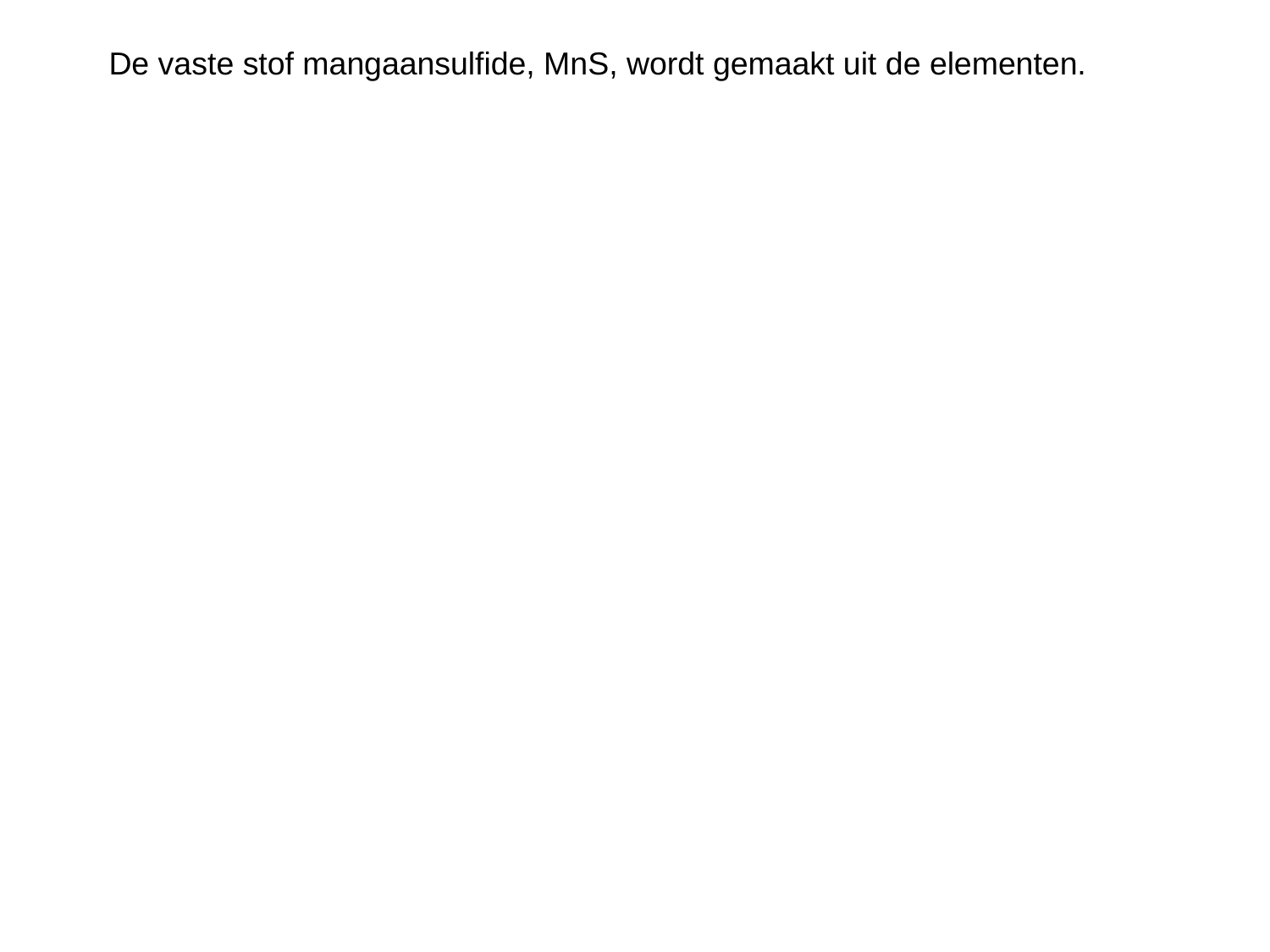

De vaste stof mangaansulfide, MnS, wordt gemaakt uit de elementen.